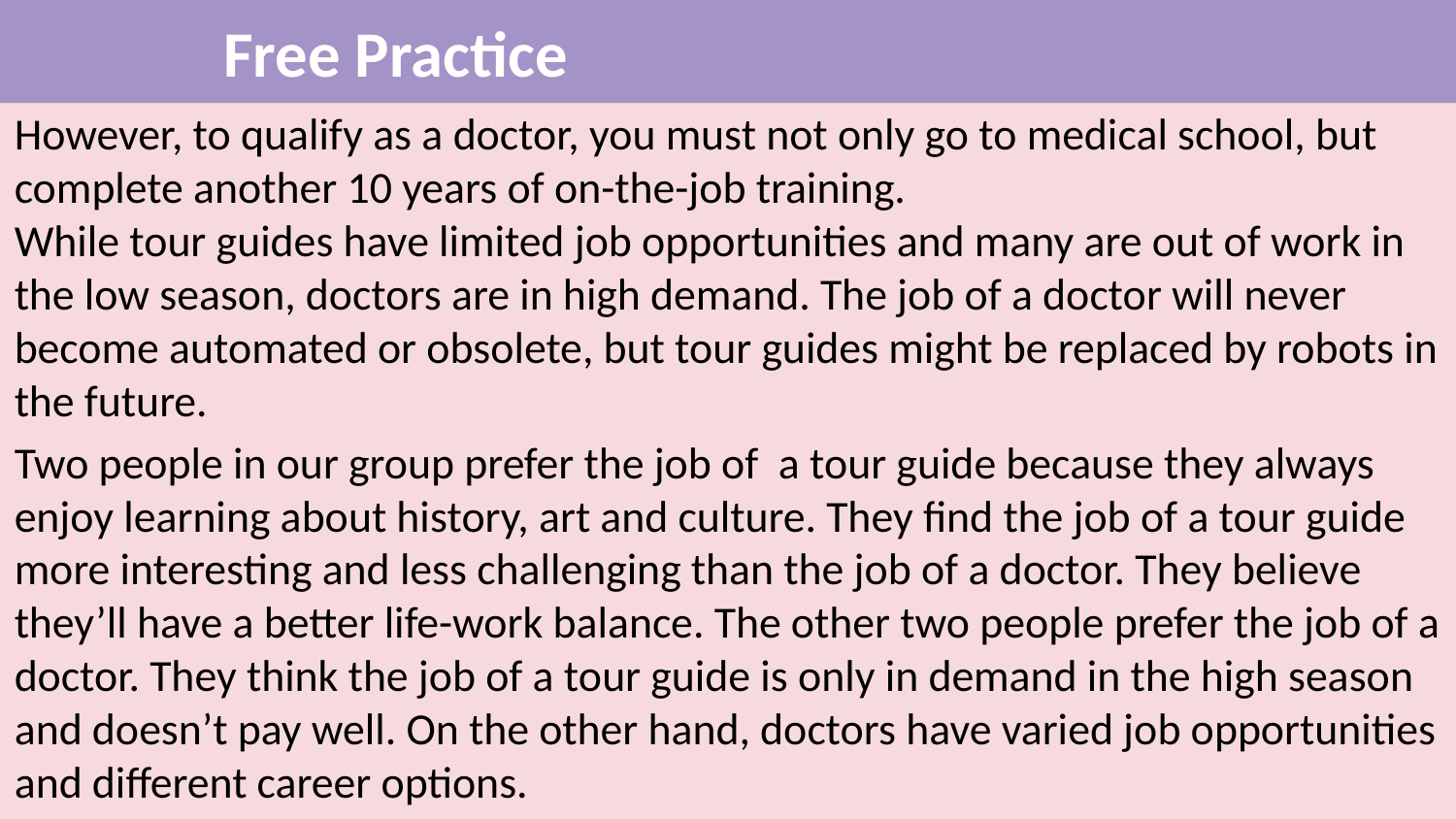

Free Practice
However, to qualify as a doctor, you must not only go to medical school, but complete another 10 years of on-the-job training.
While tour guides have limited job opportunities and many are out of work in the low season, doctors are in high demand. The job of a doctor will never become automated or obsolete, but tour guides might be replaced by robots in the future.

Two people in our group prefer the job of  a tour guide because they always enjoy learning about history, art and culture. They find the job of a tour guide  more interesting and less challenging than the job of a doctor. They believe they’ll have a better life-work balance. The other two people prefer the job of a doctor. They think the job of a tour guide is only in demand in the high season and doesn’t pay well. On the other hand, doctors have varied job opportunities and different career options.